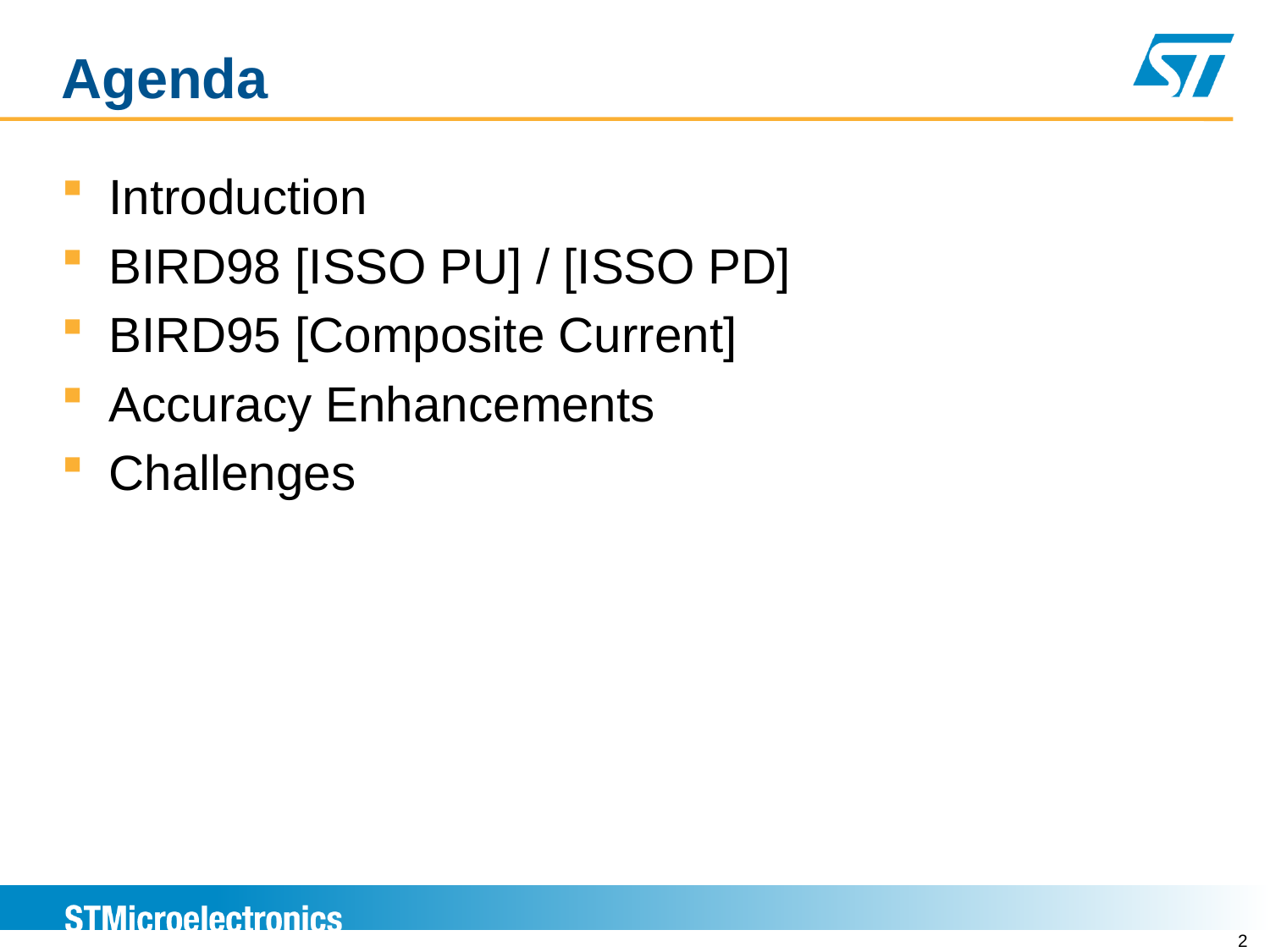

# Agenda
Introduction
BIRD98 [ISSO PU] / [ISSO PD]
BIRD95 [Composite Current]
Accuracy Enhancements
Challenges
2